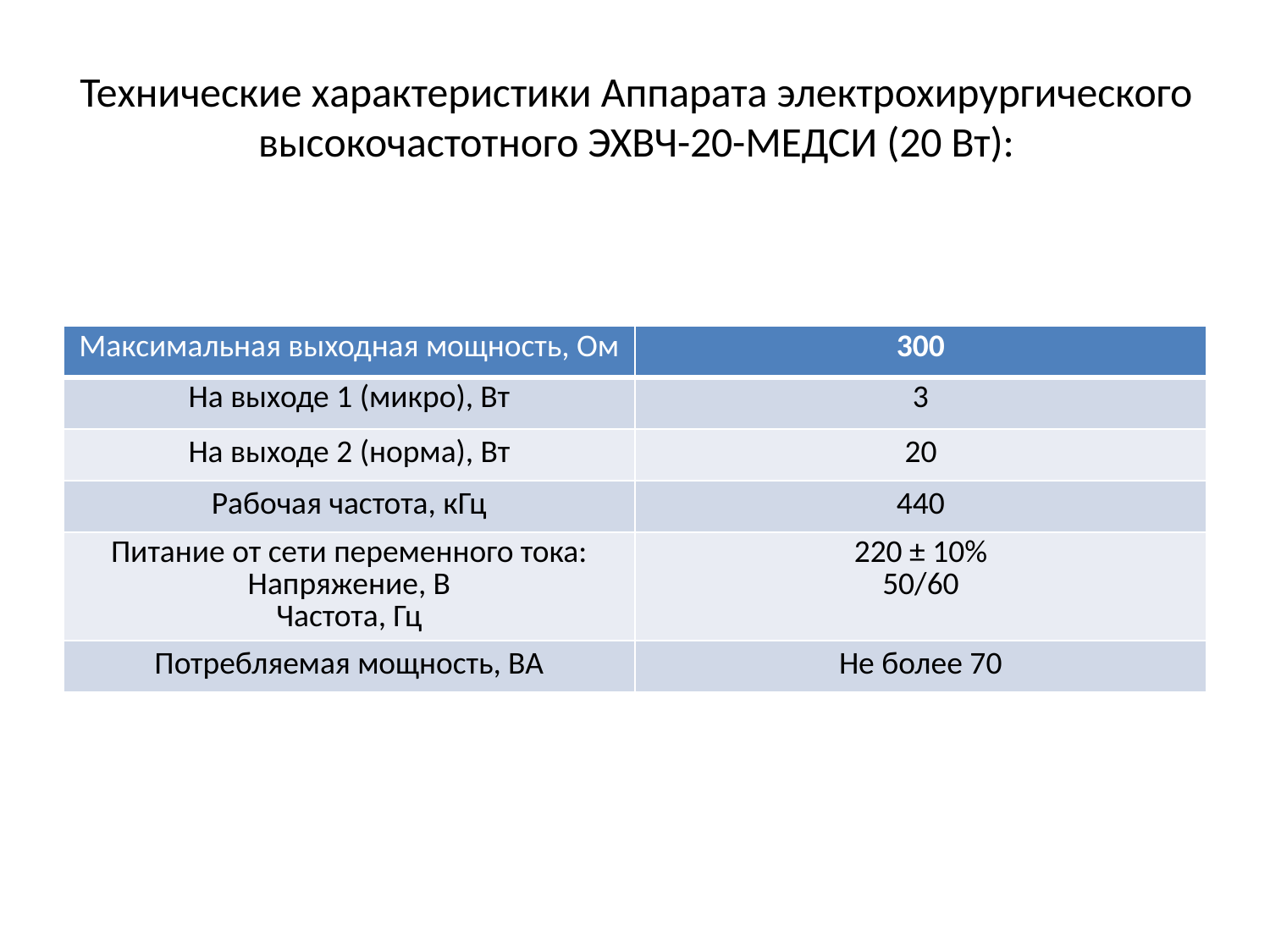

# Технические характеристики Аппарата электрохирургического высокочастотного ЭХВЧ-20-МЕДСИ (20 Вт):
| Максимальная выходная мощность, Ом | 300 |
| --- | --- |
| На выходе 1 (микро), Вт | 3 |
| На выходе 2 (норма), Вт | 20 |
| Рабочая частота, кГц | 440 |
| Питание от сети переменного тока: Напряжение, В Частота, Гц | 220 ± 10% 50/60 |
| Потребляемая мощность, ВА | Не более 70 |